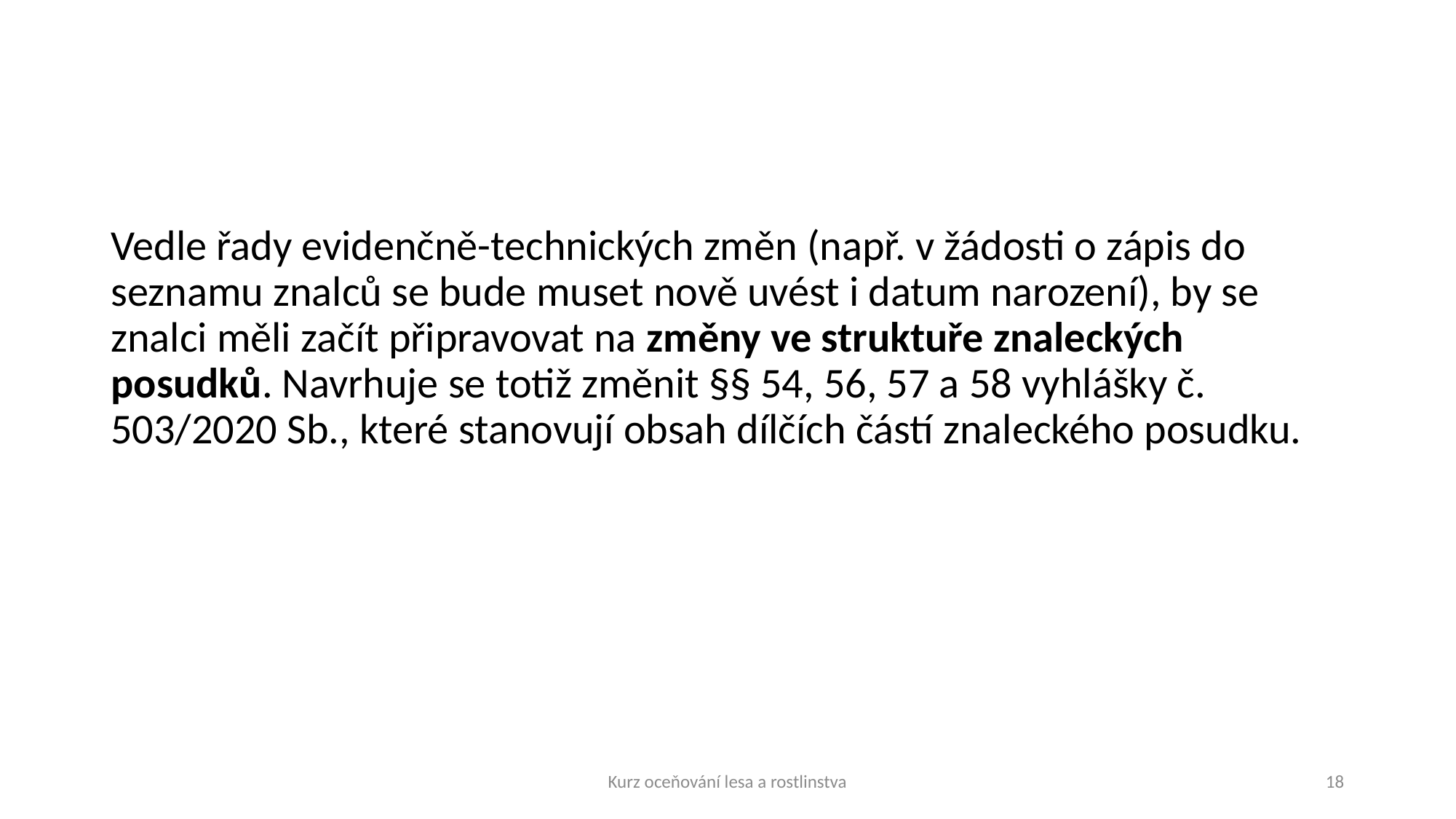

#
Vedle řady evidenčně-technických změn (např. v žádosti o zápis do seznamu znalců se bude muset nově uvést i datum narození), by se znalci měli začít připravovat na změny ve struktuře znaleckých posudků. Navrhuje se totiž změnit §§ 54, 56, 57 a 58 vyhlášky č. 503/2020 Sb., které stanovují obsah dílčích částí znaleckého posudku.
Kurz oceňování lesa a rostlinstva
18